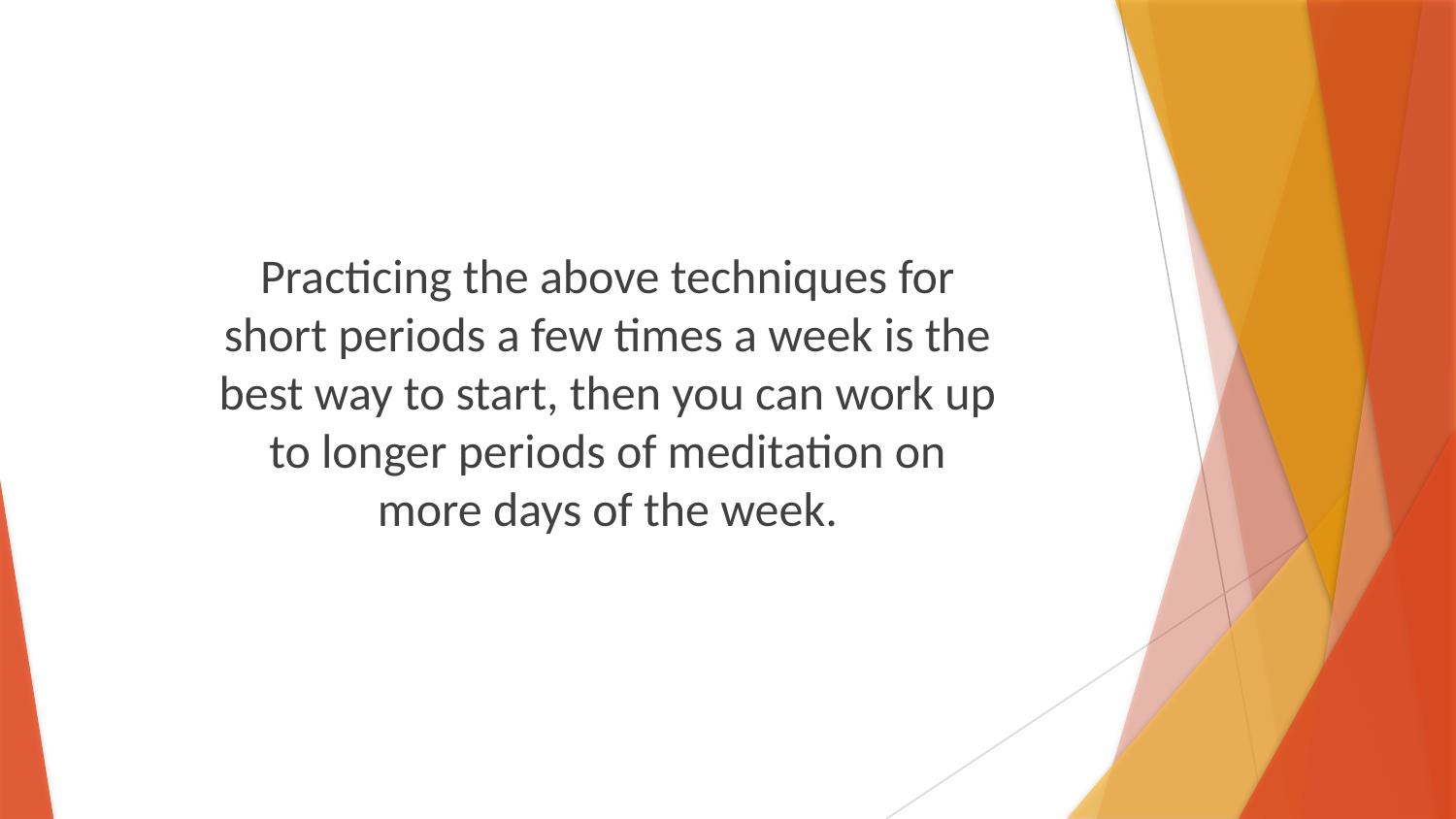

Practicing the above techniques for short periods a few times a week is the best way to start, then you can work up to longer periods of meditation on more days of the week.